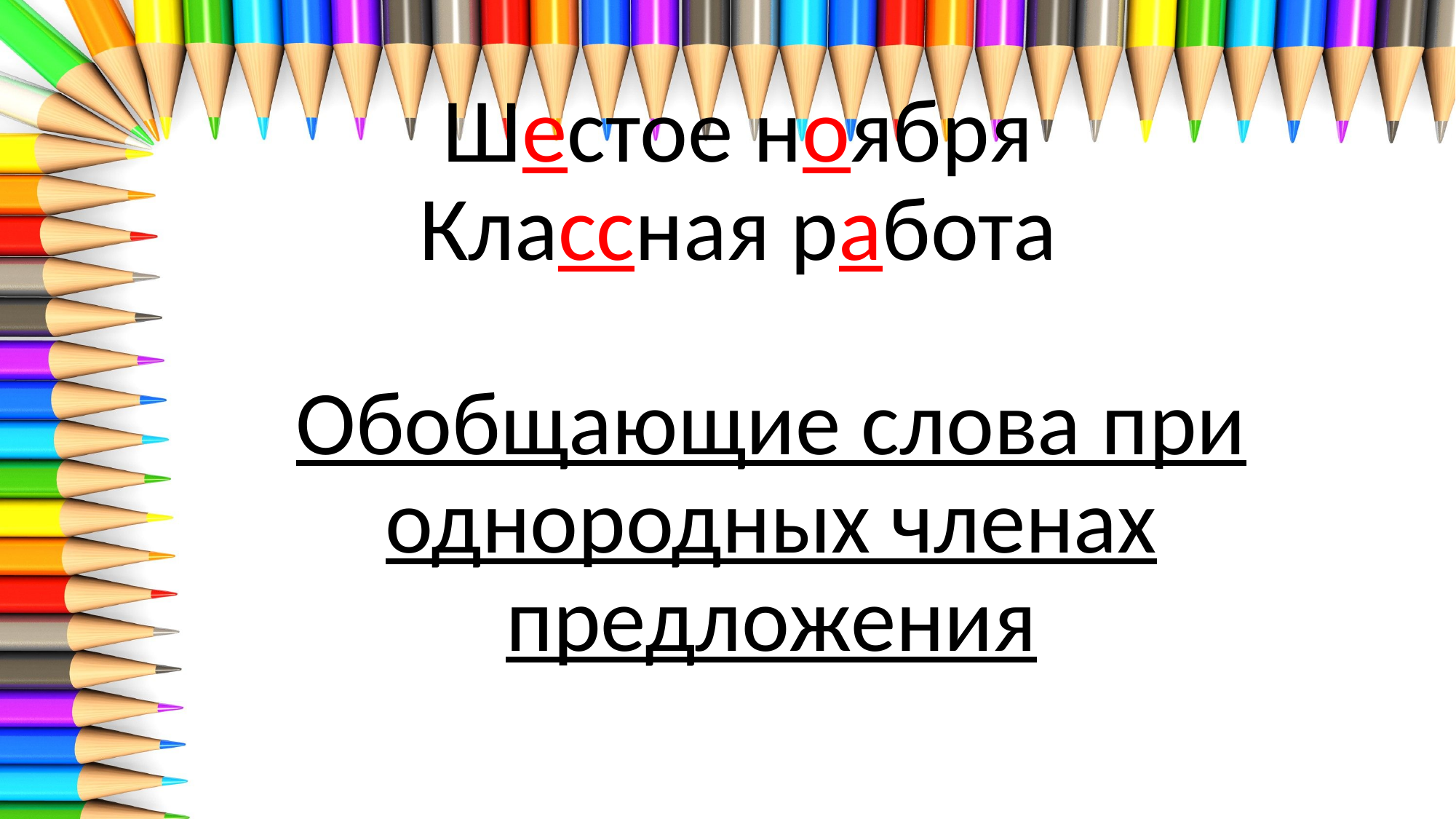

# Шестое ноября Классная работа
Обобщающие слова при однородных членах предложения